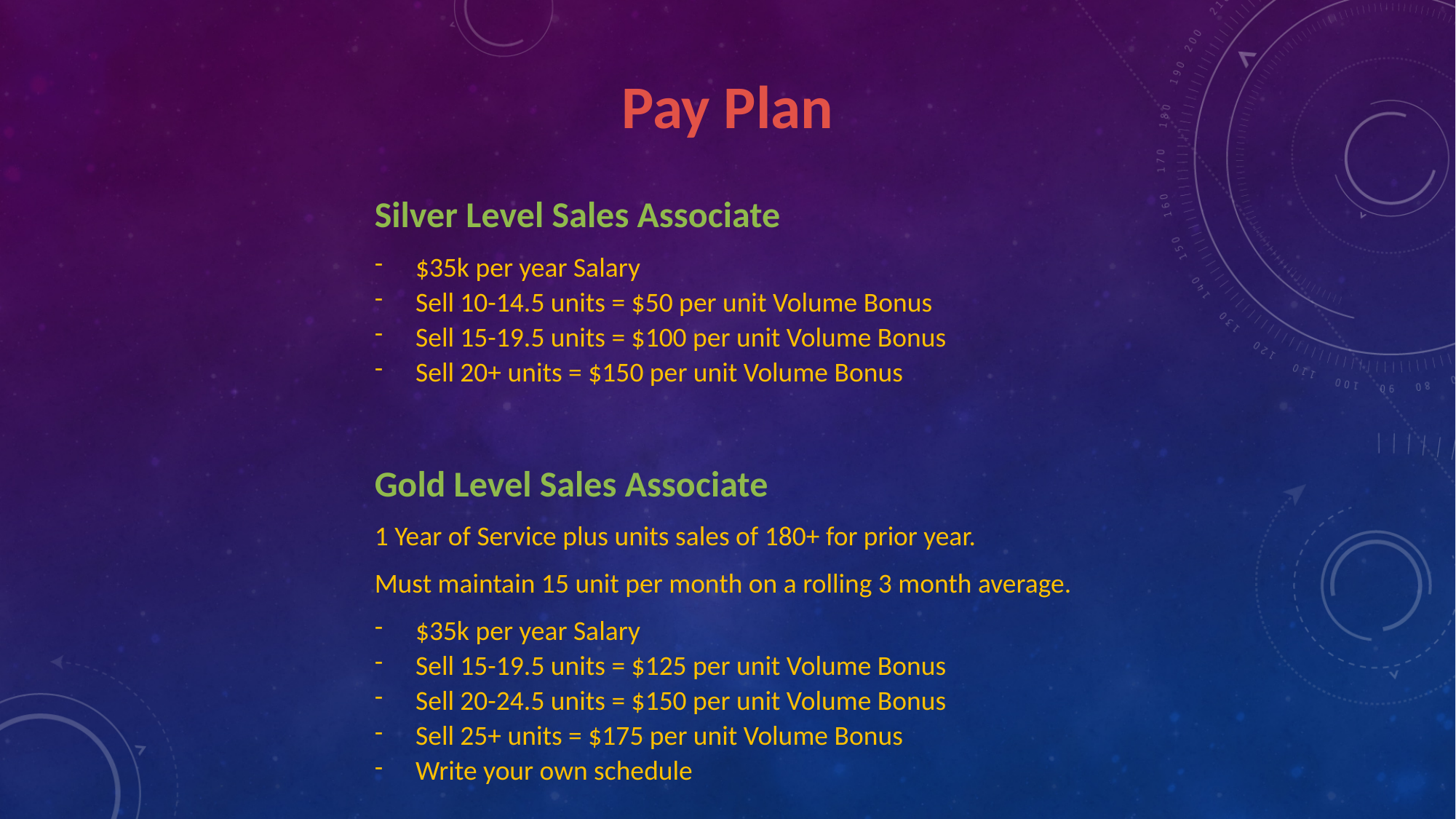

Pay Plan

Silver Level Sales Associate
$35k per year Salary
Sell 10-14.5 units = $50 per unit Volume Bonus
Sell 15-19.5 units = $100 per unit Volume Bonus
Sell 20+ units = $150 per unit Volume Bonus

Gold Level Sales Associate
1 Year of Service plus units sales of 180+ for prior year.
Must maintain 15 unit per month on a rolling 3 month average.
$35k per year Salary
Sell 15-19.5 units = $125 per unit Volume Bonus
Sell 20-24.5 units = $150 per unit Volume Bonus
Sell 25+ units = $175 per unit Volume Bonus
Write your own schedule